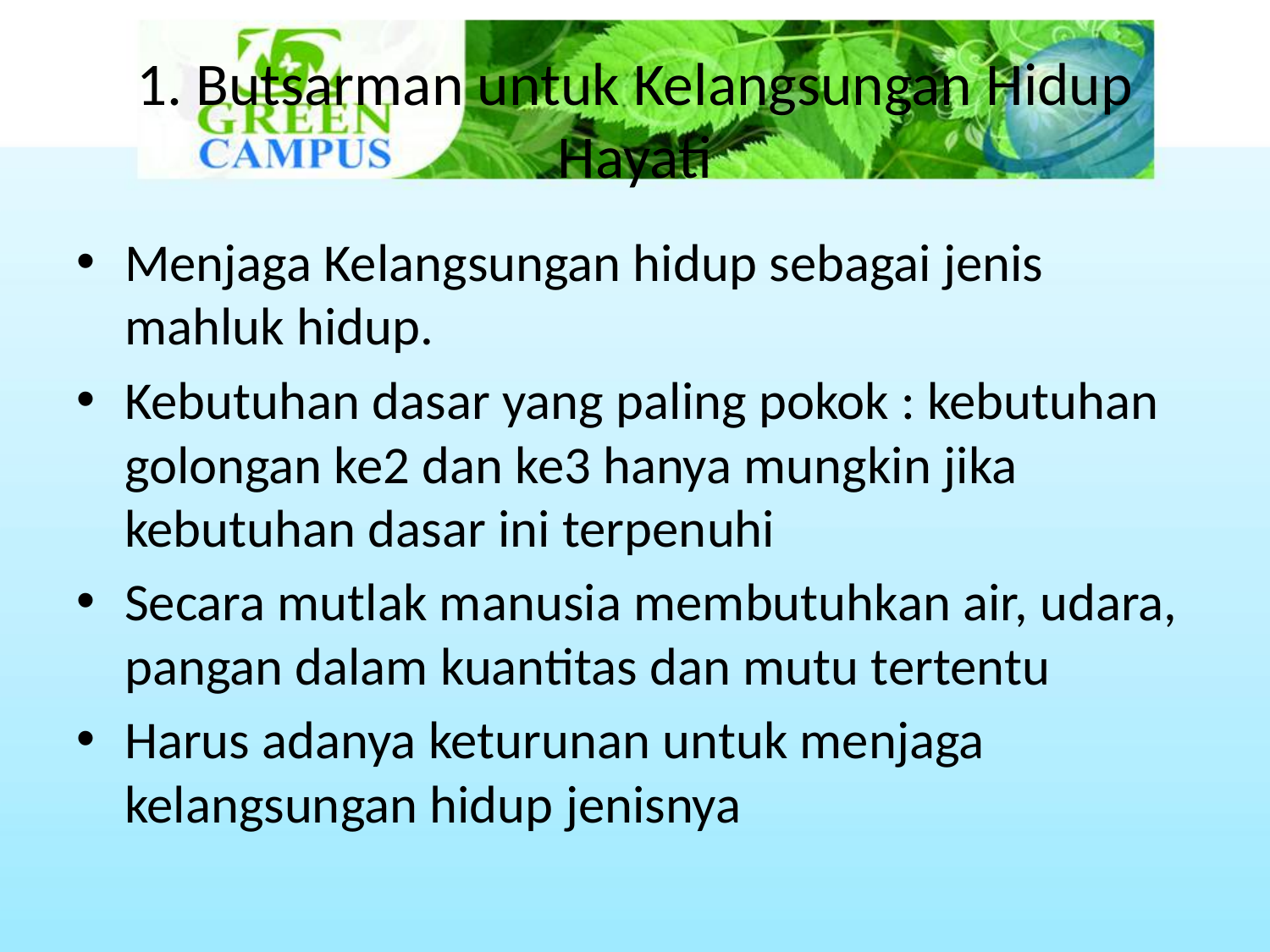

# 1. Butsarman untuk Kelangsungan Hidup Hayati
Menjaga Kelangsungan hidup sebagai jenis mahluk hidup.
Kebutuhan dasar yang paling pokok : kebutuhan golongan ke2 dan ke3 hanya mungkin jika kebutuhan dasar ini terpenuhi
Secara mutlak manusia membutuhkan air, udara, pangan dalam kuantitas dan mutu tertentu
Harus adanya keturunan untuk menjaga kelangsungan hidup jenisnya